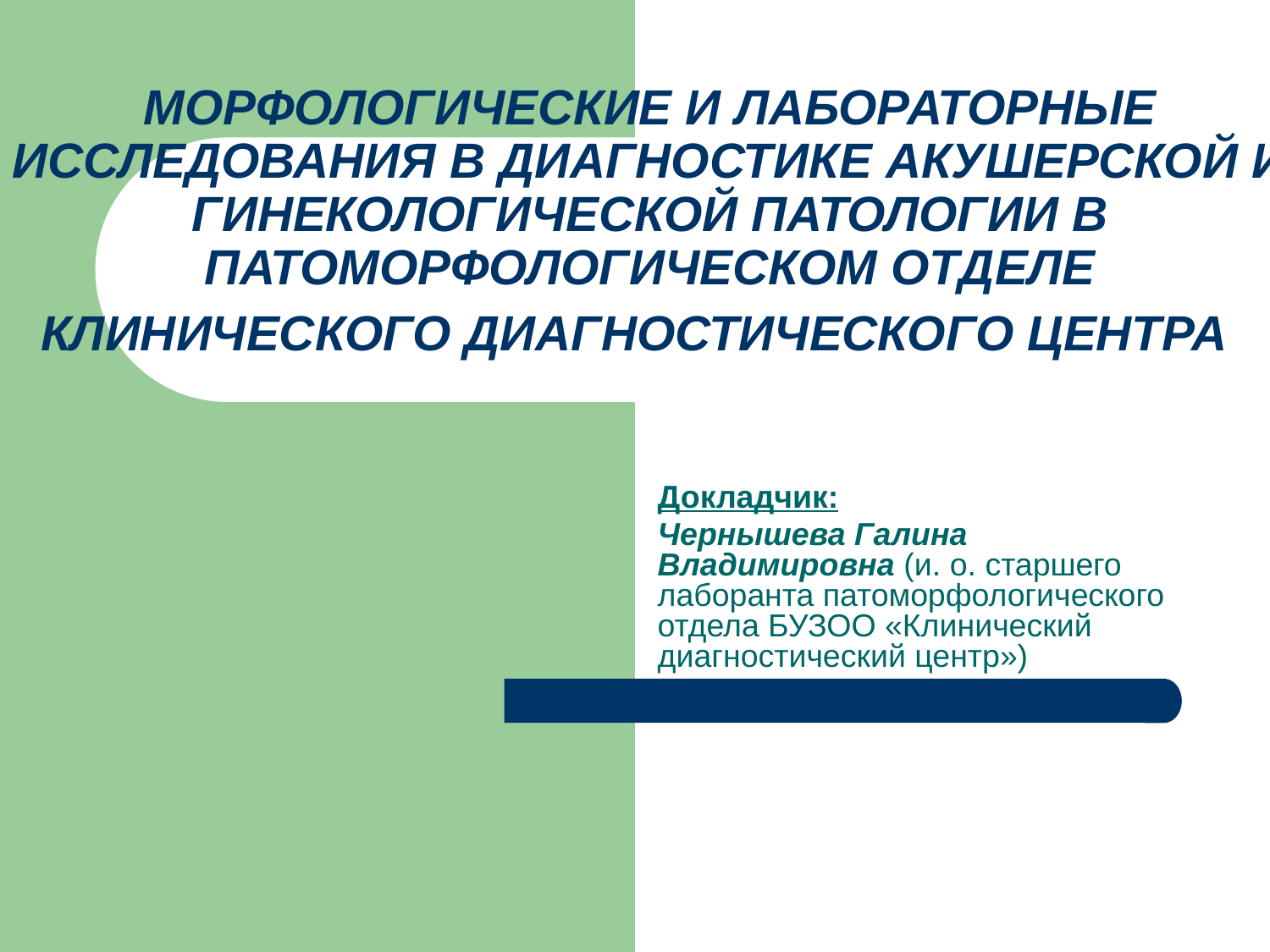

# МОРФОЛОГИЧЕСКИЕ И ЛАБОРАТОРНЫЕ ИССЛЕДОВАНИЯ В ДИАГНОСТИКЕ АКУШЕРСКОЙ И ГИНЕКОЛОГИЧЕСКОЙ ПАТОЛОГИИ В ПАТОМОРФОЛОГИЧЕСКОМ ОТДЕЛЕ КЛИНИЧЕСКОГО ДИАГНОСТИЧЕСКОГО ЦЕНТРА
Докладчик:
Чернышева Галина Владимировна (и. о. старшего лаборанта патоморфологического отдела БУЗОО «Клинический диагностический центр»)